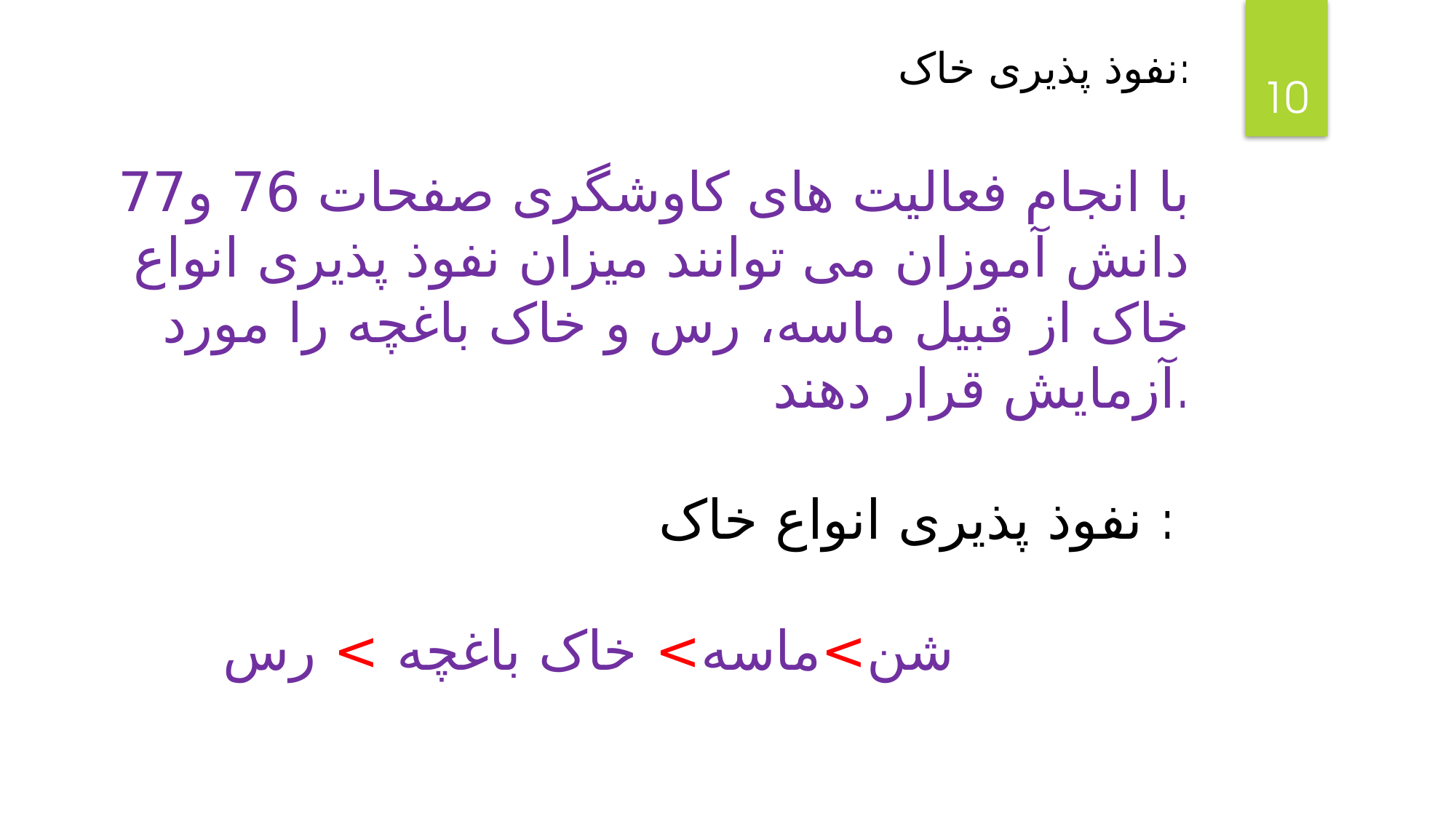

نفوذ پذیری خاک:

با انجام فعالیت های کاوشگری صفحات 76 و77 دانش آموزان می توانند میزان نفوذ پذیری انواع خاک از قبیل ماسه، رس و خاک باغچه را مورد آزمایش قرار دهند.

نفوذ پذیری انواع خاک :

شن>ماسه> خاک باغچه > رس
10